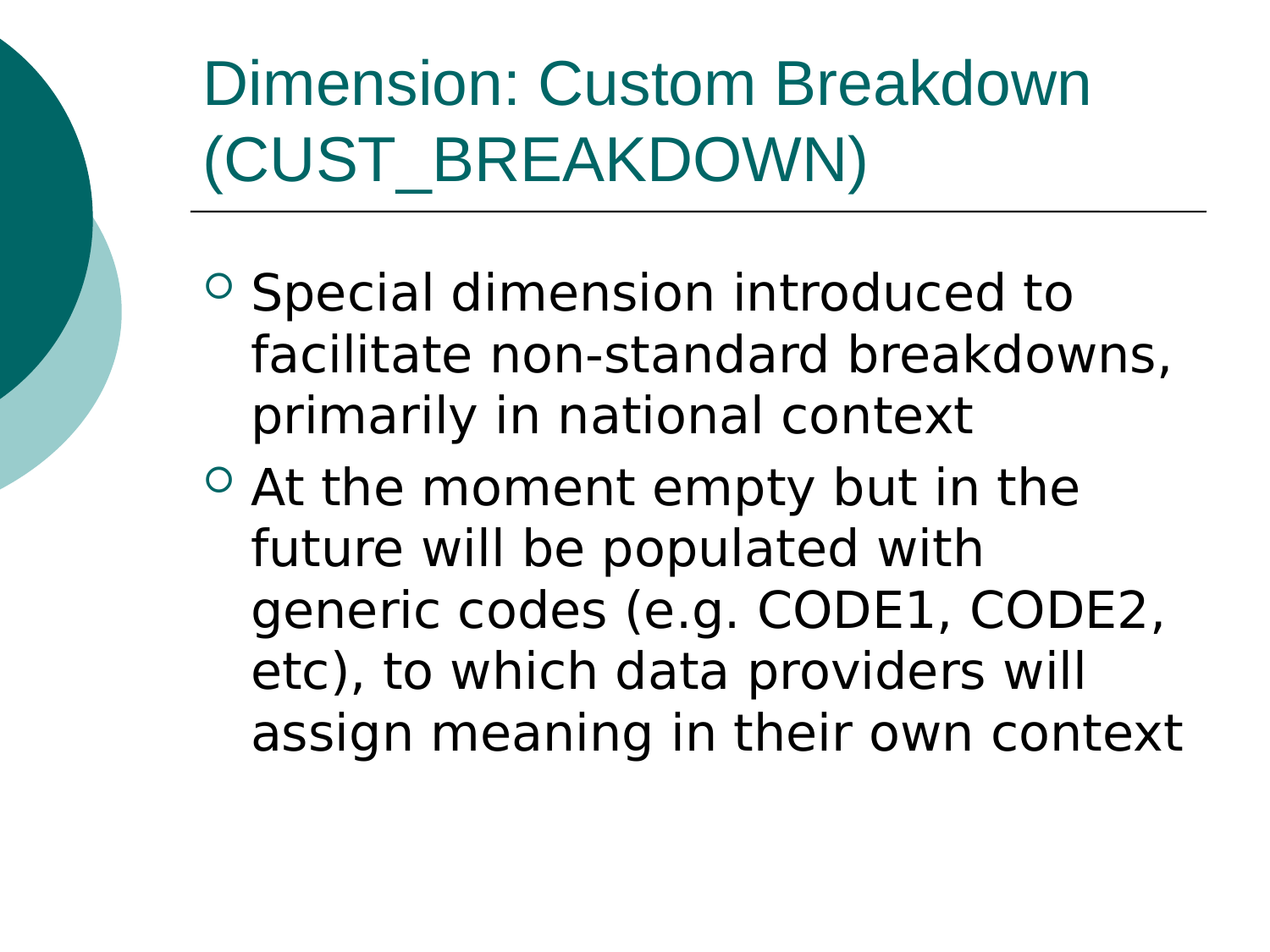

# Dimension: Custom Breakdown (CUST_BREAKDOWN)
Special dimension introduced to facilitate non-standard breakdowns, primarily in national context
At the moment empty but in the future will be populated with generic codes (e.g. CODE1, CODE2, etc), to which data providers will assign meaning in their own context